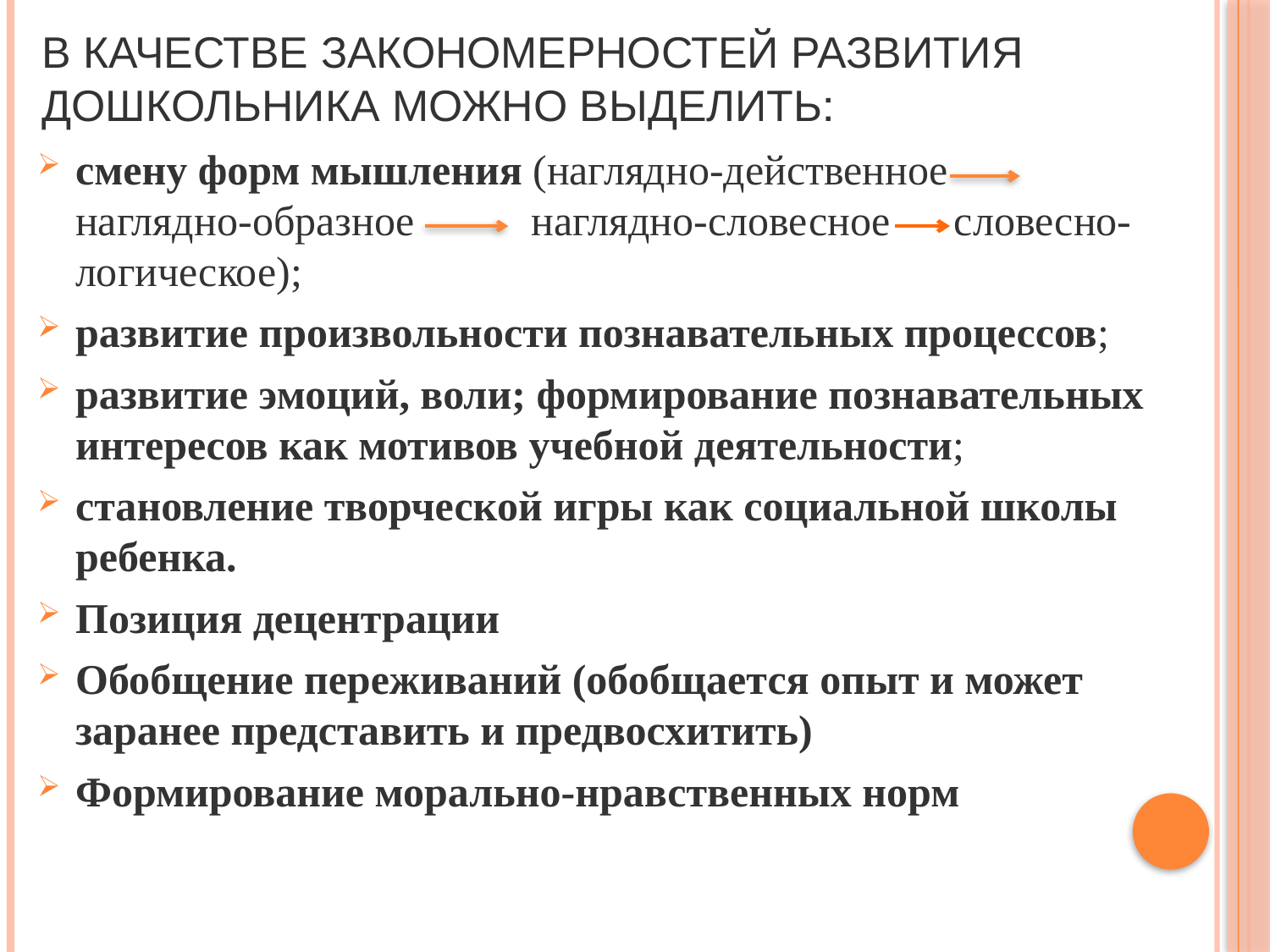

# в качестве закономерностей развития дошкольника можно выделить:
смену форм мышления (наглядно-действенное       наглядно-образное           наглядно-словесное      словесно-логическое);
развитие произвольности познавательных процессов;
развитие эмоций, воли; формирование познавательных интересов как мотивов учебной деятельности;
становление творческой игры как социальной школы ребенка.
Позиция децентрации
Обобщение переживаний (обобщается опыт и может заранее представить и предвосхитить)
Формирование морально-нравственных норм